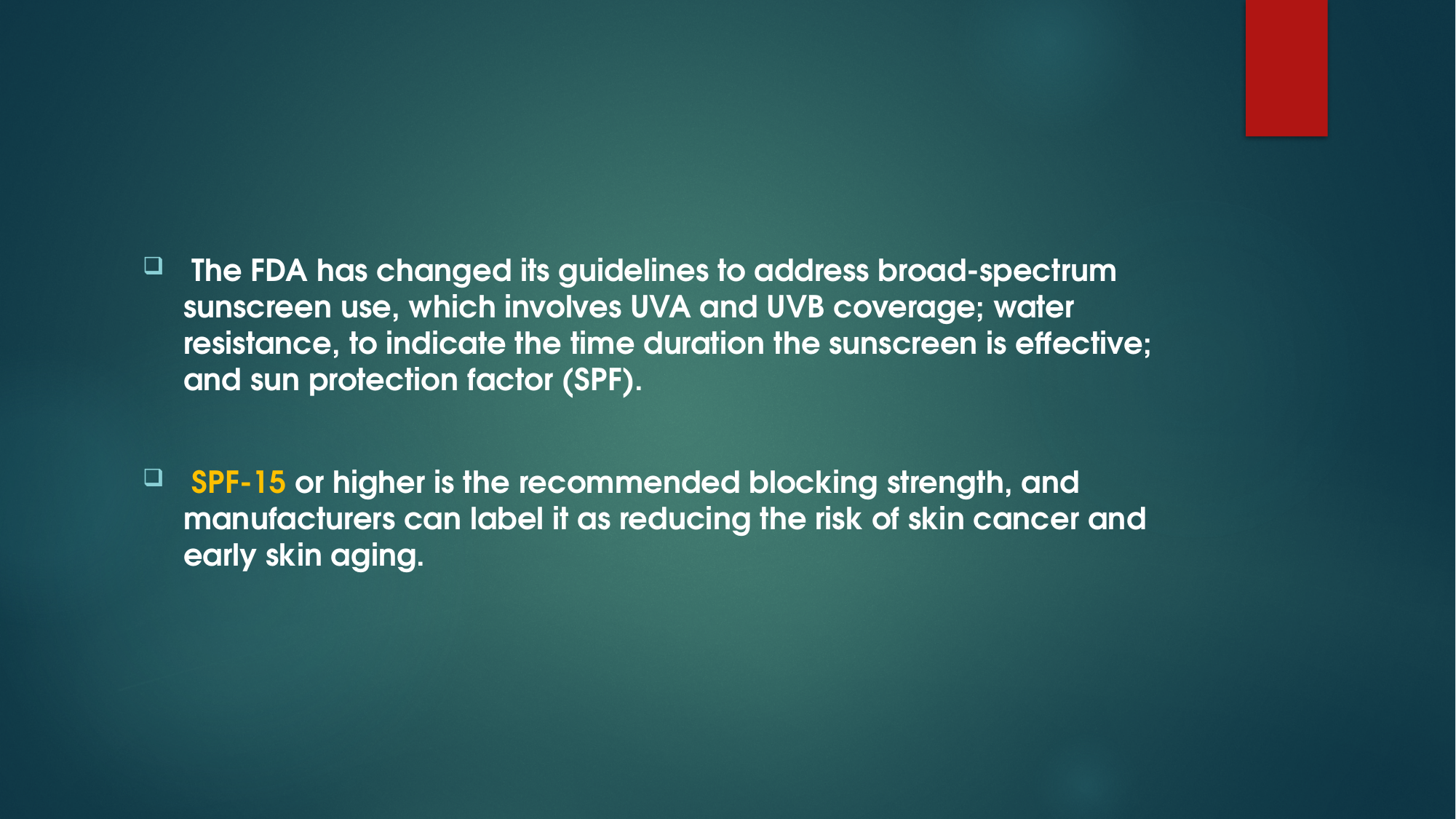

#
 The FDA has changed its guidelines to address broad-spectrum sunscreen use, which involves UVA and UVB coverage; water resistance, to indicate the time duration the sunscreen is effective; and sun protection factor (SPF).

 SPF-15 or higher is the recommended blocking strength, and manufacturers can label it as reducing the risk of skin cancer and early skin aging.